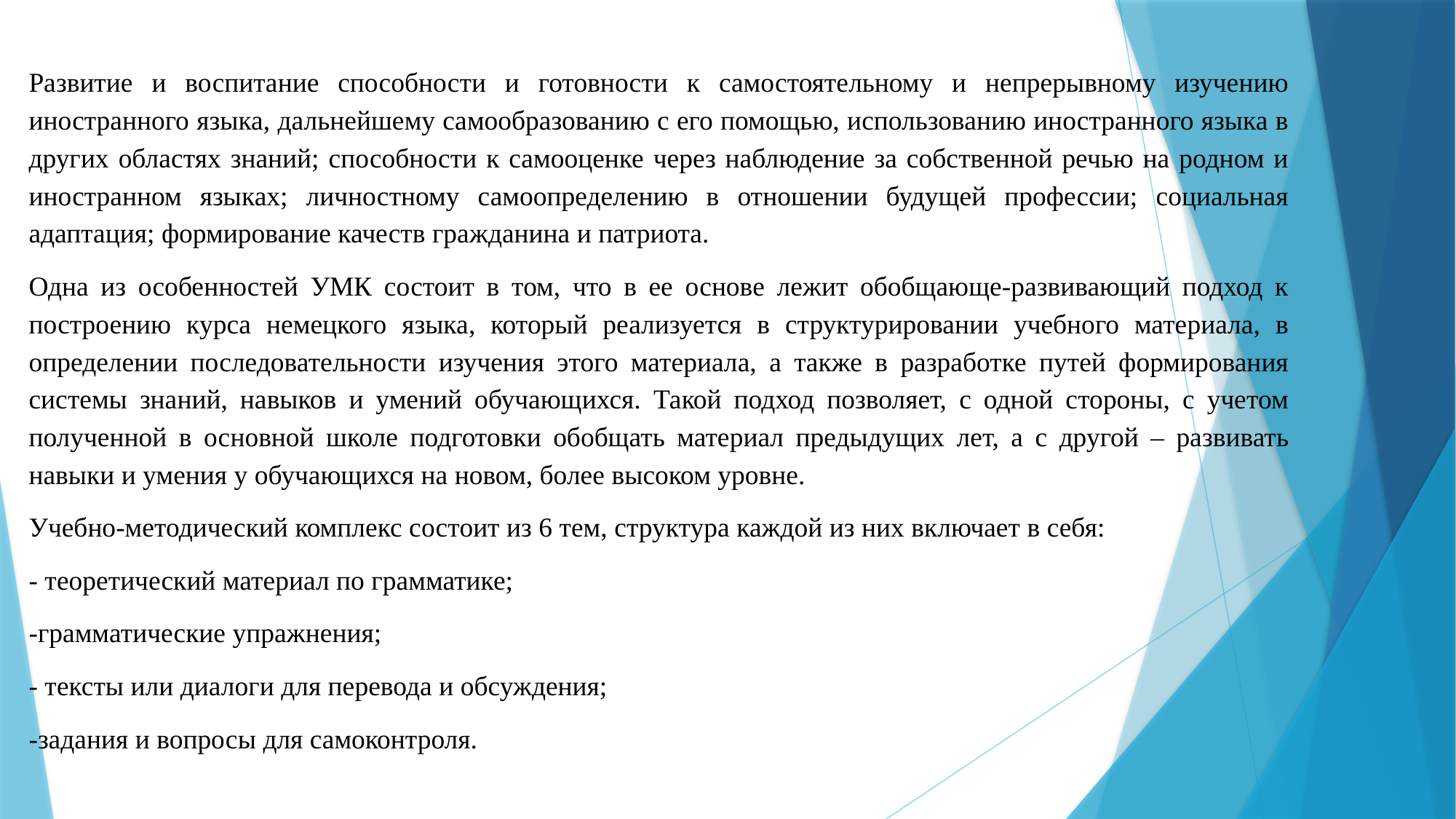

Развитие и воспитание способности и готовности к самостоятельному и непрерывному изучению иностранного языка, дальнейшему самообразованию с его помощью, использованию иностранного языка в других областях знаний; способности к самооценке через наблюдение за собственной речью на родном и иностранном языках; личностному самоопределению в отношении будущей профессии; социальная адаптация; формирование качеств гражданина и патриота.
Одна из особенностей УМК состоит в том, что в ее основе лежит обобщающе-развивающий подход к построению курса немецкого языка, который реализуется в структурировании учебного материала, в определении последовательности изучения этого материала, а также в разработке путей формирования системы знаний, навыков и умений обучающихся. Такой подход позволяет, с одной стороны, с учетом полученной в основной школе подготовки обобщать материал предыдущих лет, а с другой – развивать навыки и умения у обучающихся на новом, более высоком уровне.
Учебно-методический комплекс состоит из 6 тем, структура каждой из них включает в себя:
- теоретический материал по грамматике;
-грамматические упражнения;
- тексты или диалоги для перевода и обсуждения;
-задания и вопросы для самоконтроля.